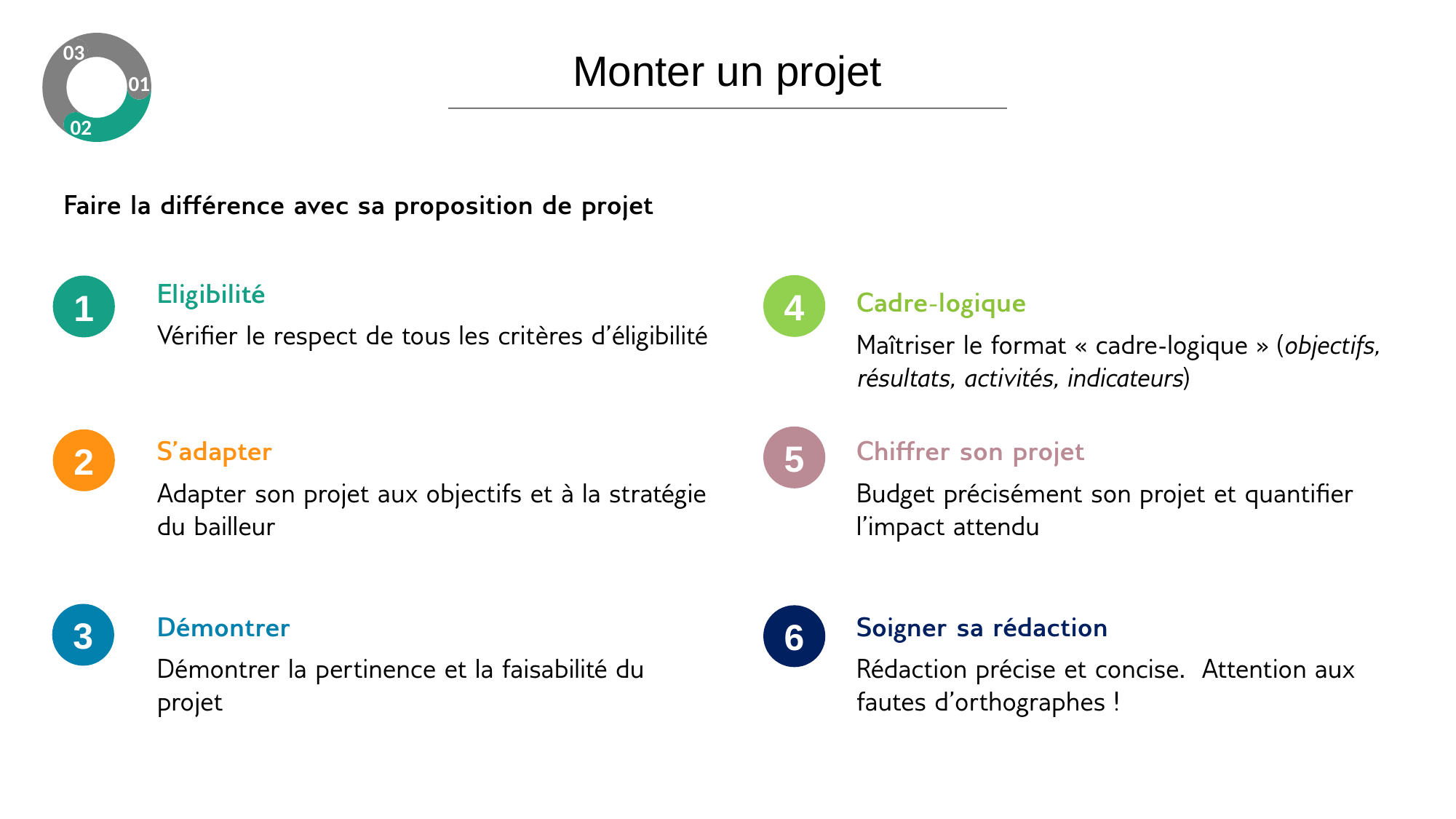

03
01
02
Monter un projet

Faire la différence avec sa proposition de projet
Eligibilité
Vérifier le respect de tous les critères d’éligibilité
4
1
Cadre-logique
Maîtriser le format « cadre-logique » (objectifs, résultats, activités, indicateurs)
5
S’adapter
Adapter son projet aux objectifs et à la stratégie du bailleur
Chiffrer son projet
Budget précisément son projet et quantifier l’impact attendu
2
3
Démontrer
Démontrer la pertinence et la faisabilité du projet
Soigner sa rédaction
Rédaction précise et concise.  Attention aux fautes d’orthographes !
6